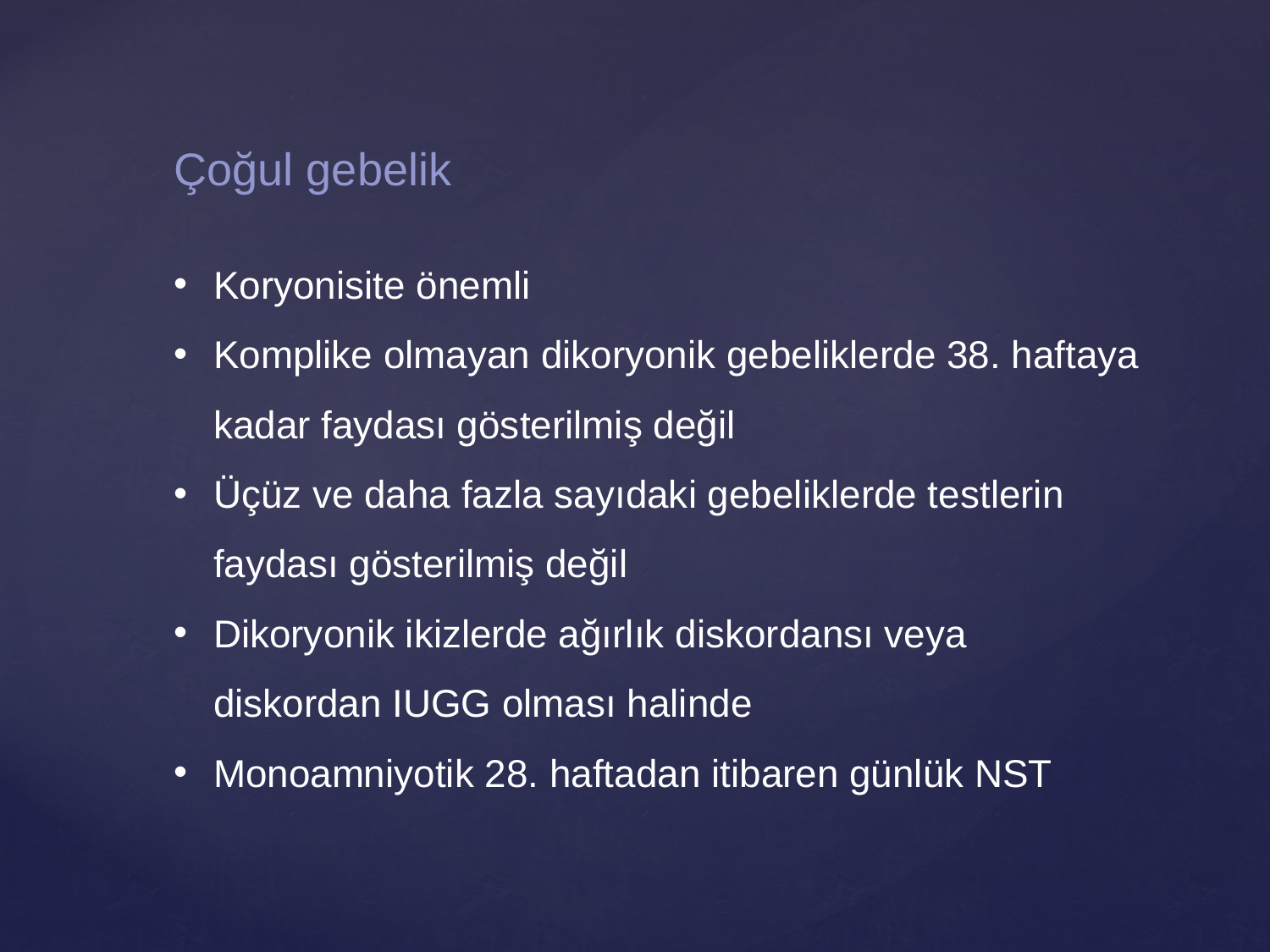

Çoğul gebelik
Koryonisite önemli
Komplike olmayan dikoryonik gebeliklerde 38. haftaya kadar faydası gösterilmiş değil
Üçüz ve daha fazla sayıdaki gebeliklerde testlerin faydası gösterilmiş değil
Dikoryonik ikizlerde ağırlık diskordansı veya diskordan IUGG olması halinde
Monoamniyotik 28. haftadan itibaren günlük NST